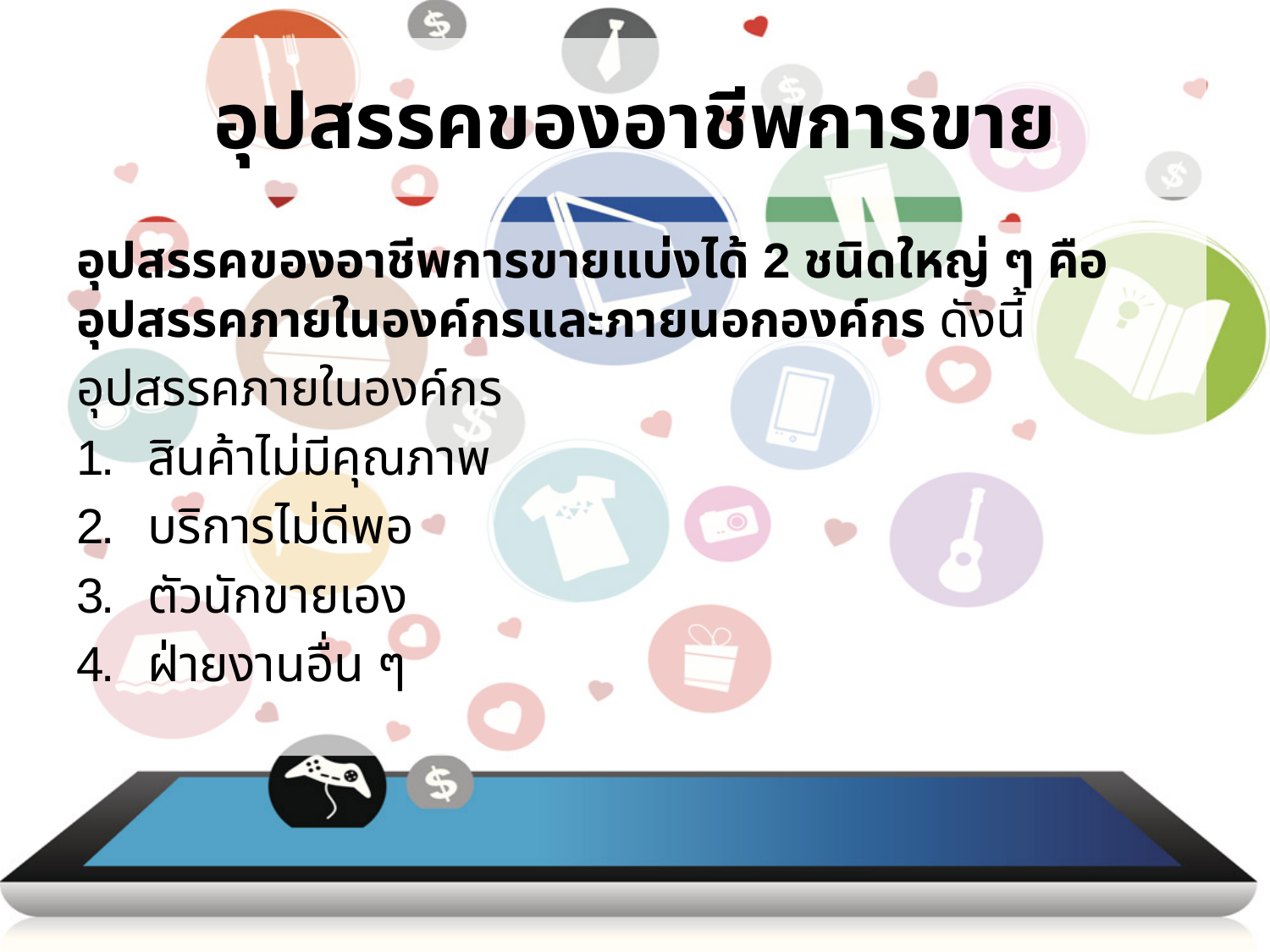

# อุปสรรคของอาชีพการขาย
อุปสรรคของอาชีพการขายแบ่งได้ 2 ชนิดใหญ่ ๆ คือ อุปสรรคภายในองค์กรและภายนอกองค์กร ดังนี้
อุปสรรคภายในองค์กร
สินค้าไม่มีคุณภาพ
บริการไม่ดีพอ
ตัวนักขายเอง
ฝ่ายงานอื่น ๆ